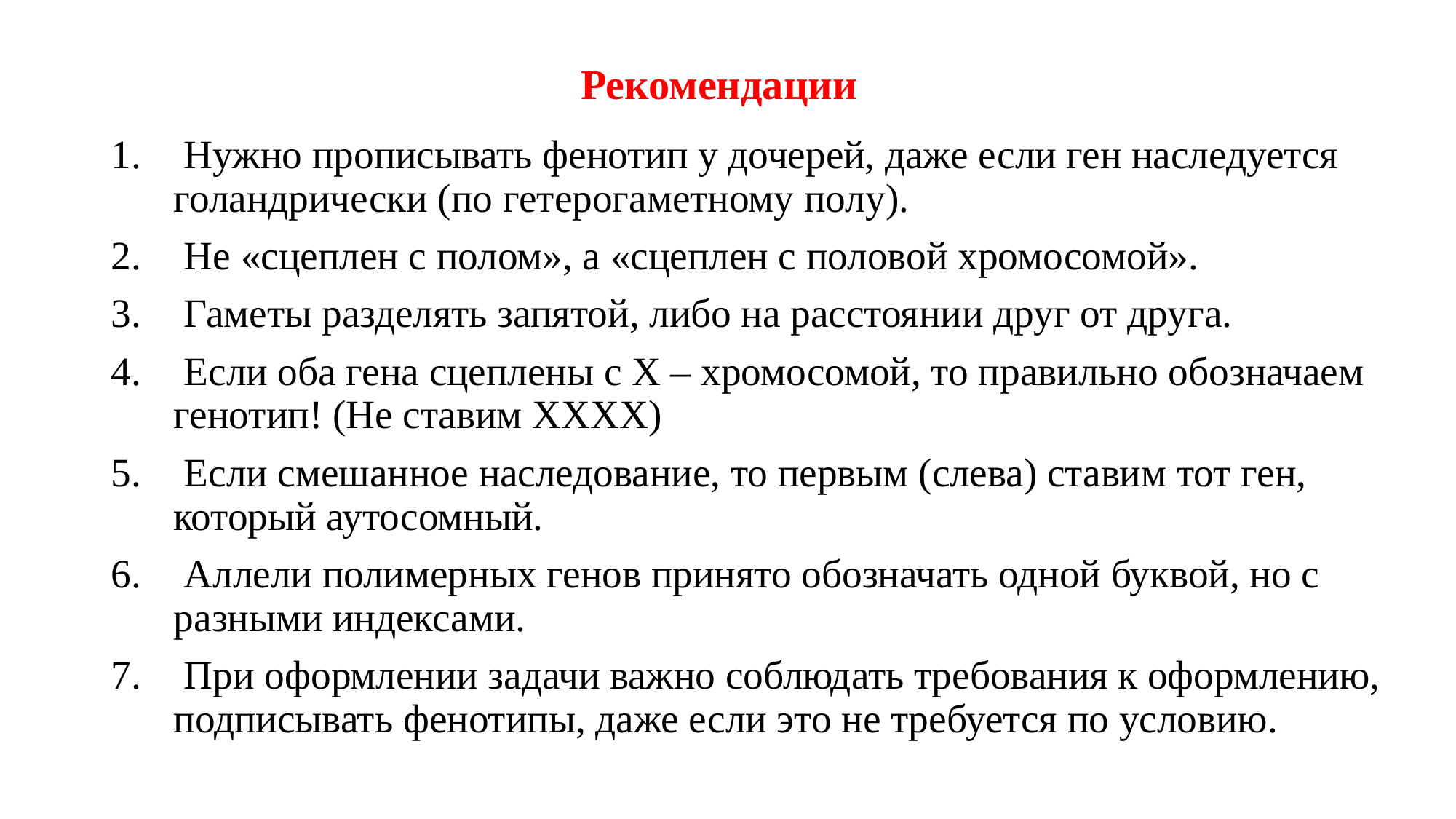

#
Рекомендации
 Нужно прописывать фенотип у дочерей, даже если ген наследуется  голандрически (по гетерогаметному полу).
 Не «сцеплен с полом», а «сцеплен с половой хромосомой».
 Гаметы разделять запятой, либо на расстоянии друг от друга.
 Если оба гена сцеплены с Х – хромосомой, то правильно обозначаем генотип! (Не ставим ХХХХ)
 Если смешанное наследование, то первым (слева) ставим тот ген, который аутосомный.
 Аллели полимерных генов принято обозначать одной буквой, но с разными индексами.
 При оформлении задачи важно соблюдать требования к оформлению, подписывать фенотипы, даже если это не требуется по условию.